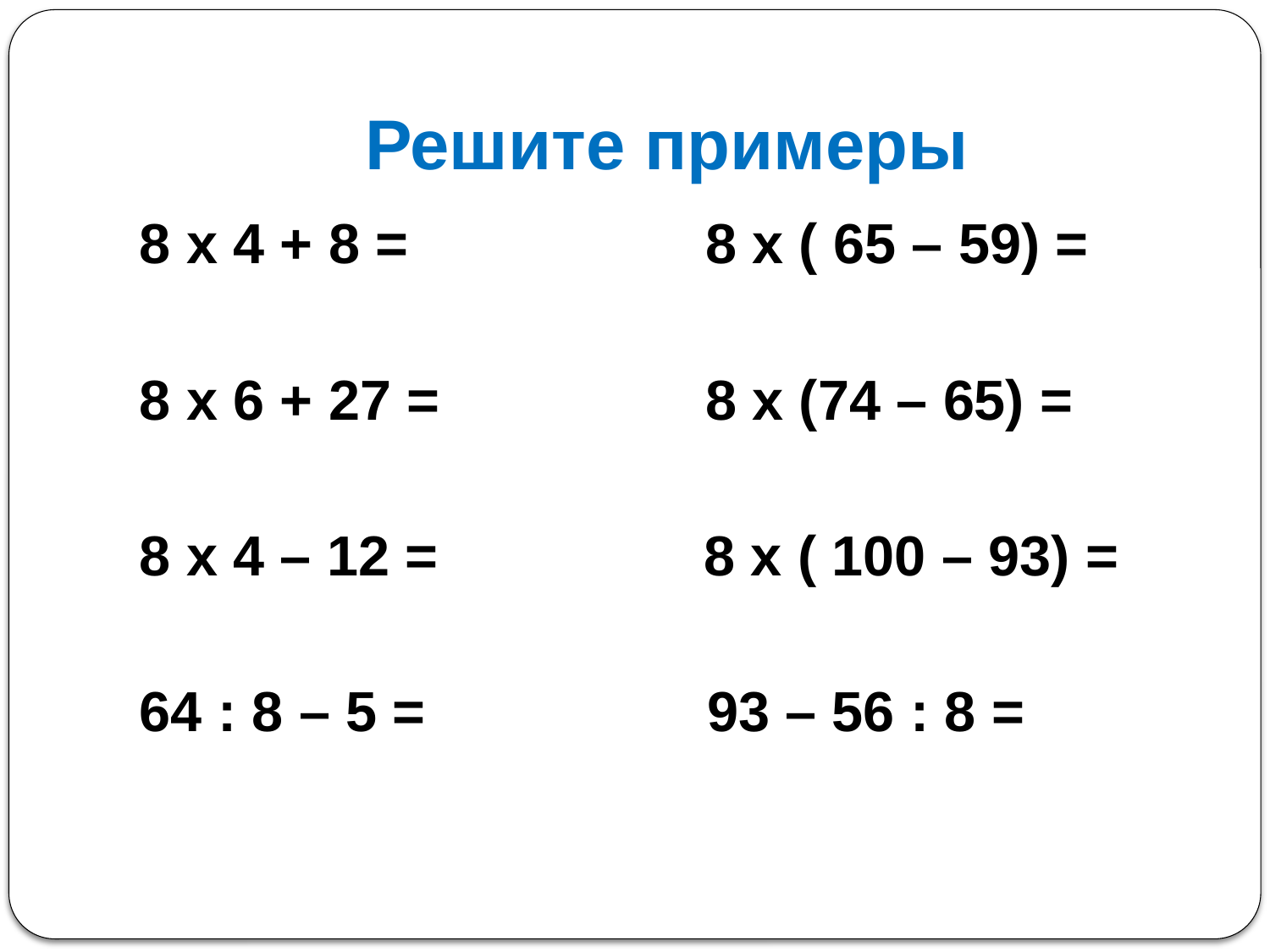

# Решите примеры
8 х 4 + 8 =                   8 х ( 65 – 59) =

8 х 6 + 27 =                 8 х (74 – 65) =

8 х 4 – 12 =                 8 х ( 100 – 93) =

64 : 8 – 5 =                  93 – 56 : 8 =